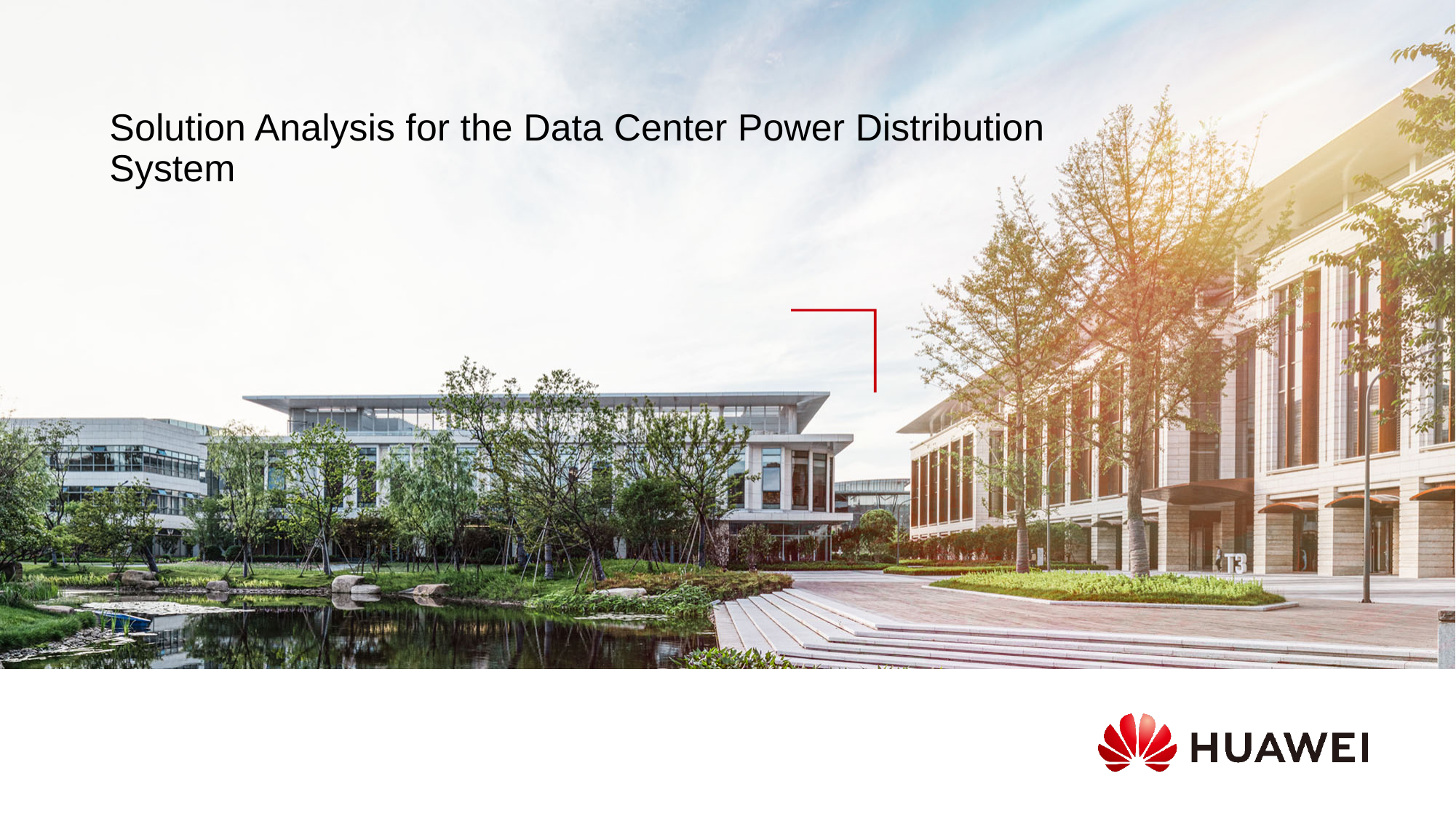

# Solution Analysis for the Data Center Power Distribution System